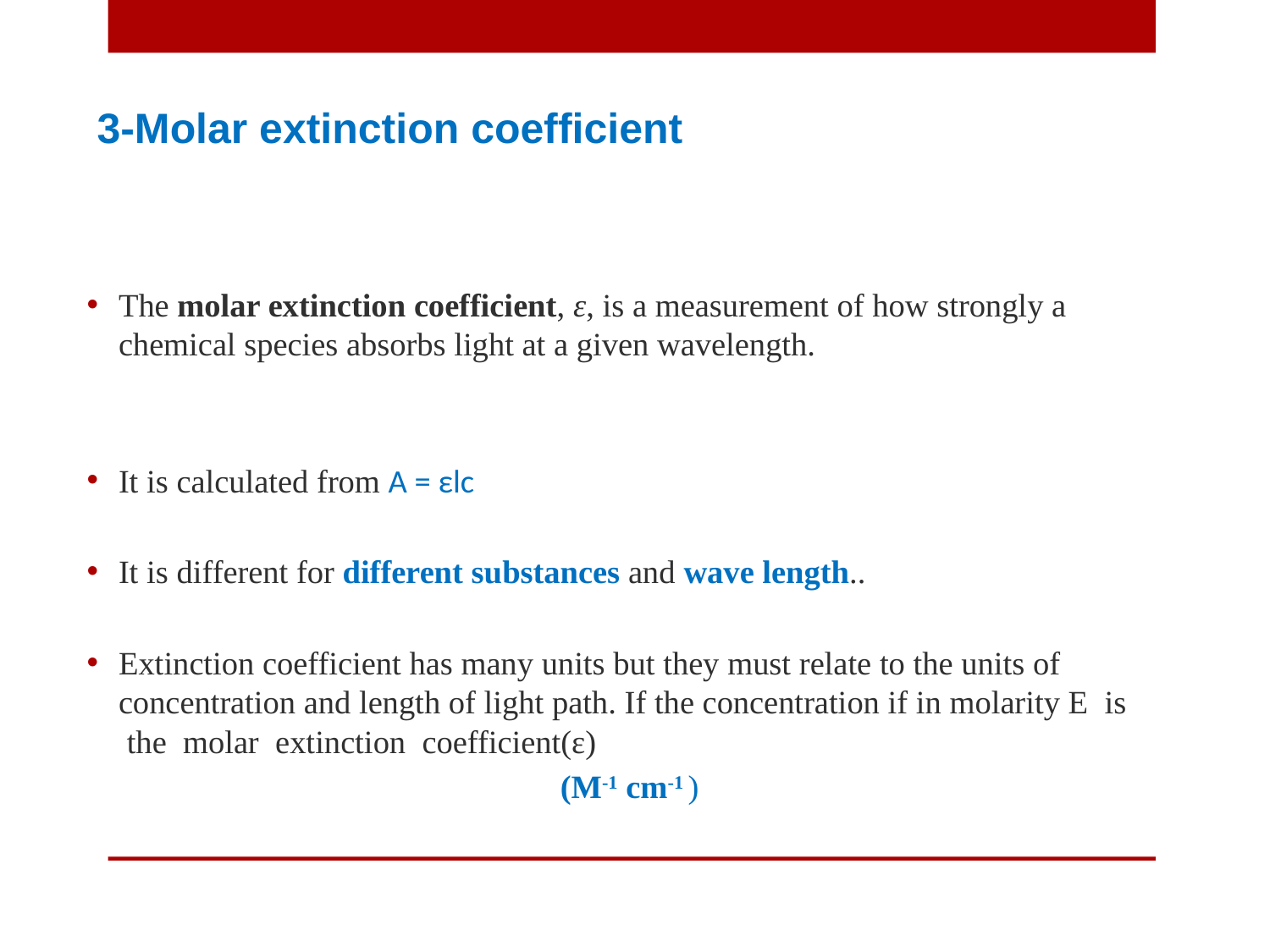

3-Molar extinction coefficient
The molar extinction coefficient, ε, is a measurement of how strongly a chemical species absorbs light at a given wavelength.

It is calculated from A = εlc

It is different for different substances and wave length..

Extinction coefficient has many units but they must relate to the units of  concentration and length of light path. If the concentration if in molarity E  is  the  molar  extinction  coefficient(ε)
(M-1 cm-1 )